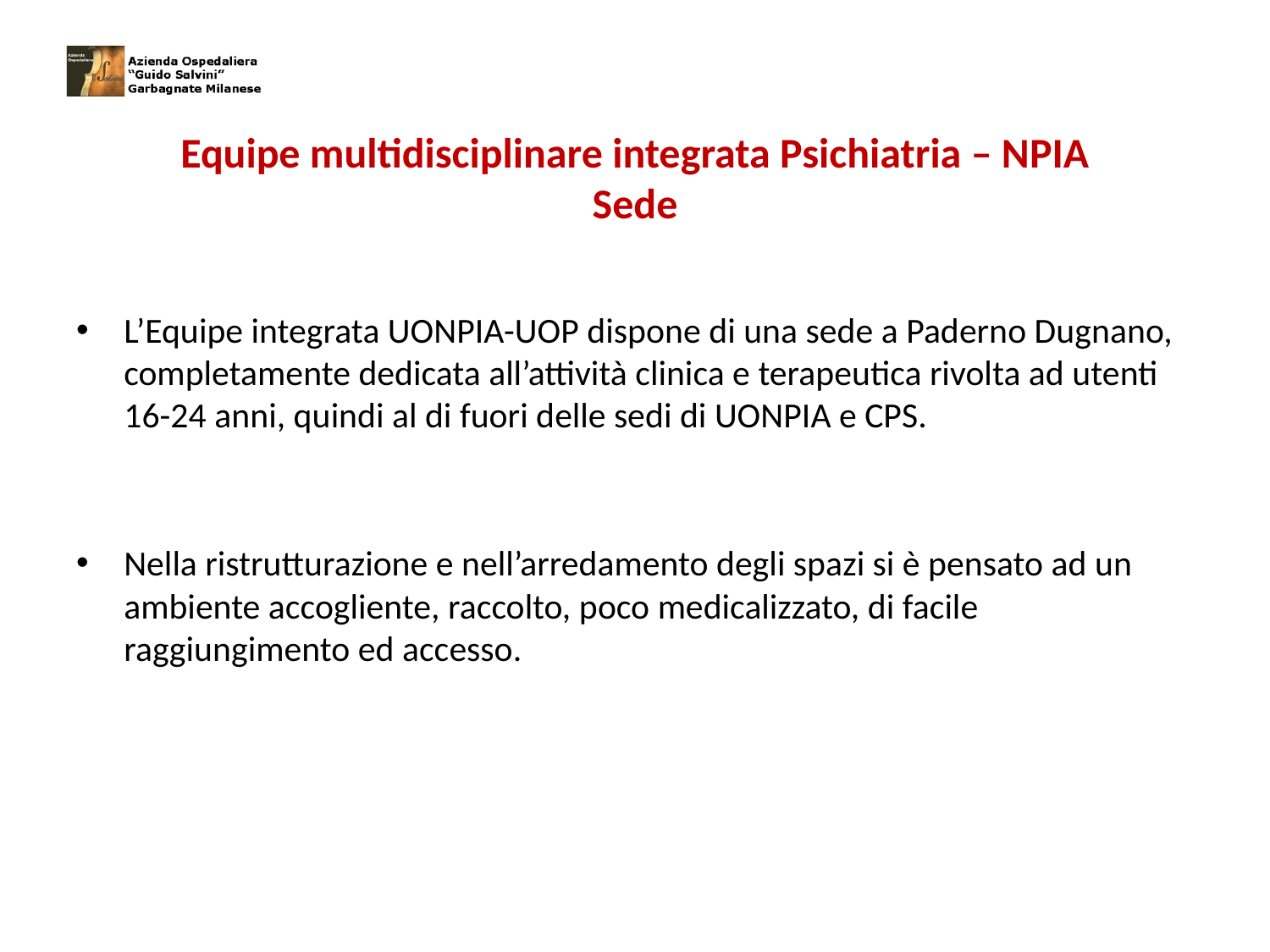

# Equipe multidisciplinare integrata Psichiatria – NPIA Sede
L’Equipe integrata UONPIA-UOP dispone di una sede a Paderno Dugnano, completamente dedicata all’attività clinica e terapeutica rivolta ad utenti 16-24 anni, quindi al di fuori delle sedi di UONPIA e CPS.

Nella ristrutturazione e nell’arredamento degli spazi si è pensato ad un ambiente accogliente, raccolto, poco medicalizzato, di facile raggiungimento ed accesso.